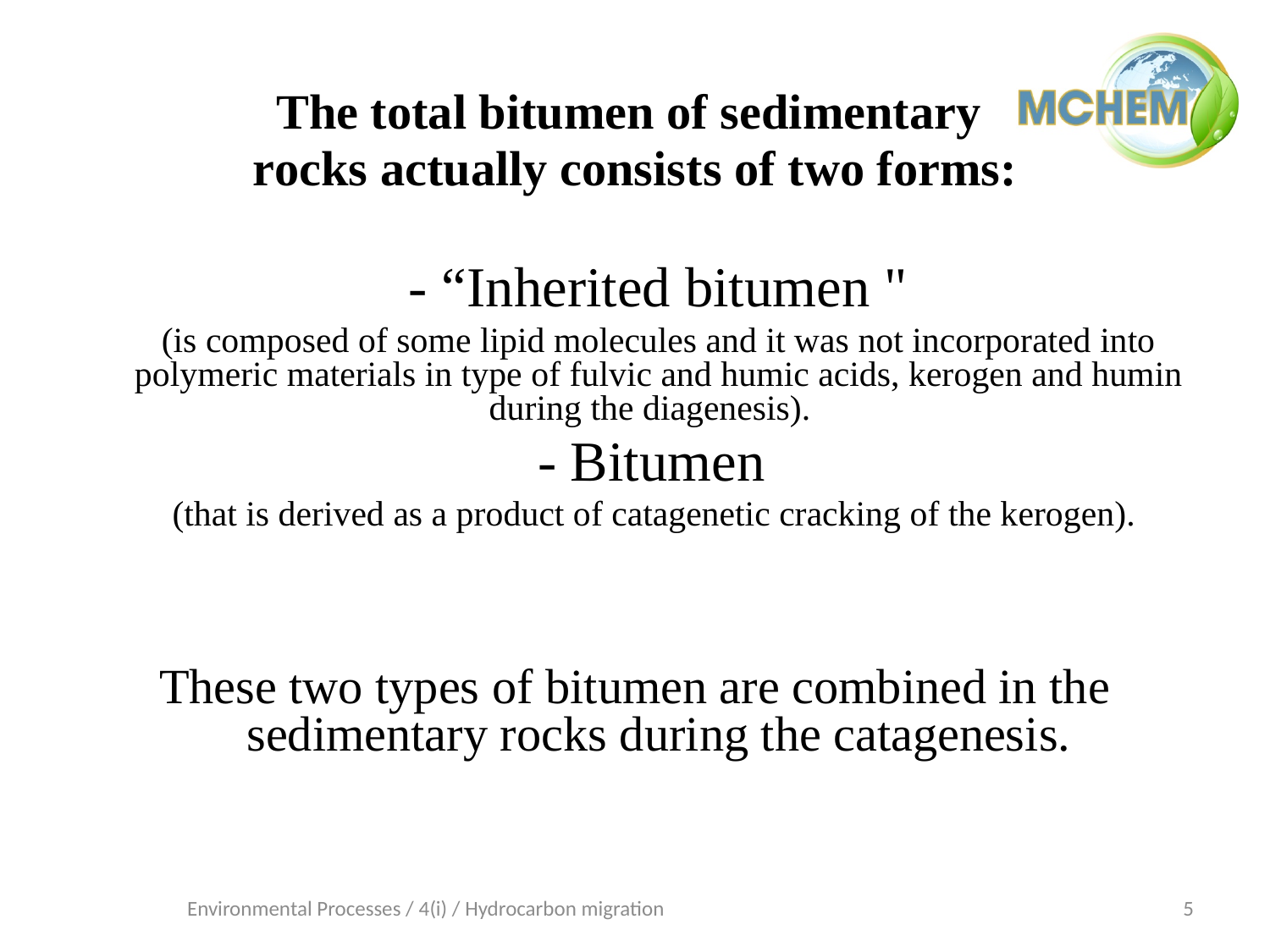

The total bitumen of sedimentary
rocks actually consists of two forms:

	- “Inherited bitumen "
	(is composed of some lipid molecules and it was not incorporated into polymeric materials in type of fulvic and humic acids, kerogen and humin during the diagenesis).
	- Bitumen
	(that is derived as a product of catagenetic cracking of the kerogen).

These two types of bitumen are combined in the sedimentary rocks during the catagenesis.
Environmental Processes / 4(i) / Hydrocarbon migration
5